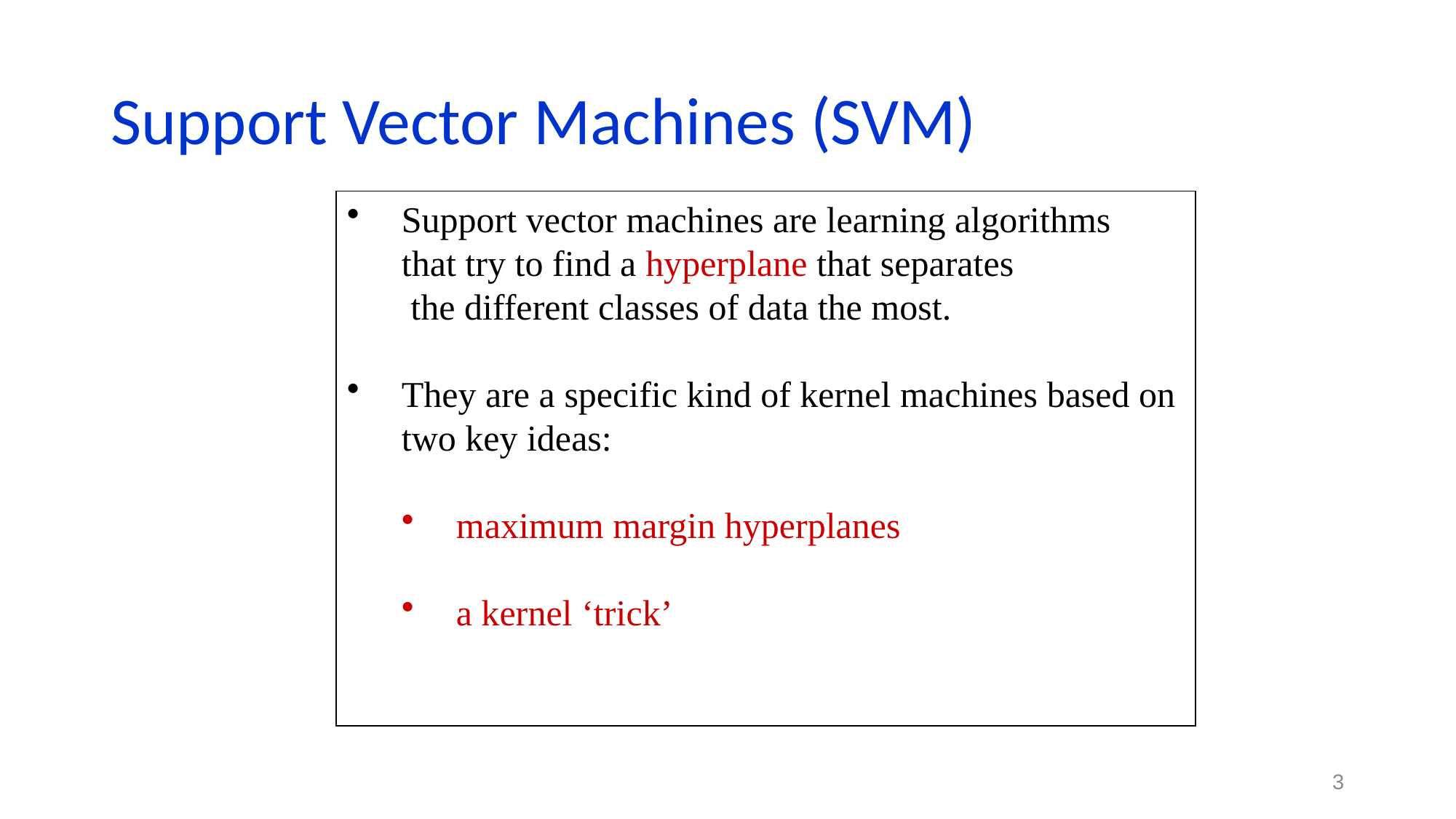

# Support Vector Machines (SVM)
Support vector machines are learning algorithms
      that try to find a hyperplane that separates
       the different classes of data the most.

They are a specific kind of kernel machines based on
	two key ideas:

maximum margin hyperplanes

a kernel ‘trick’

3